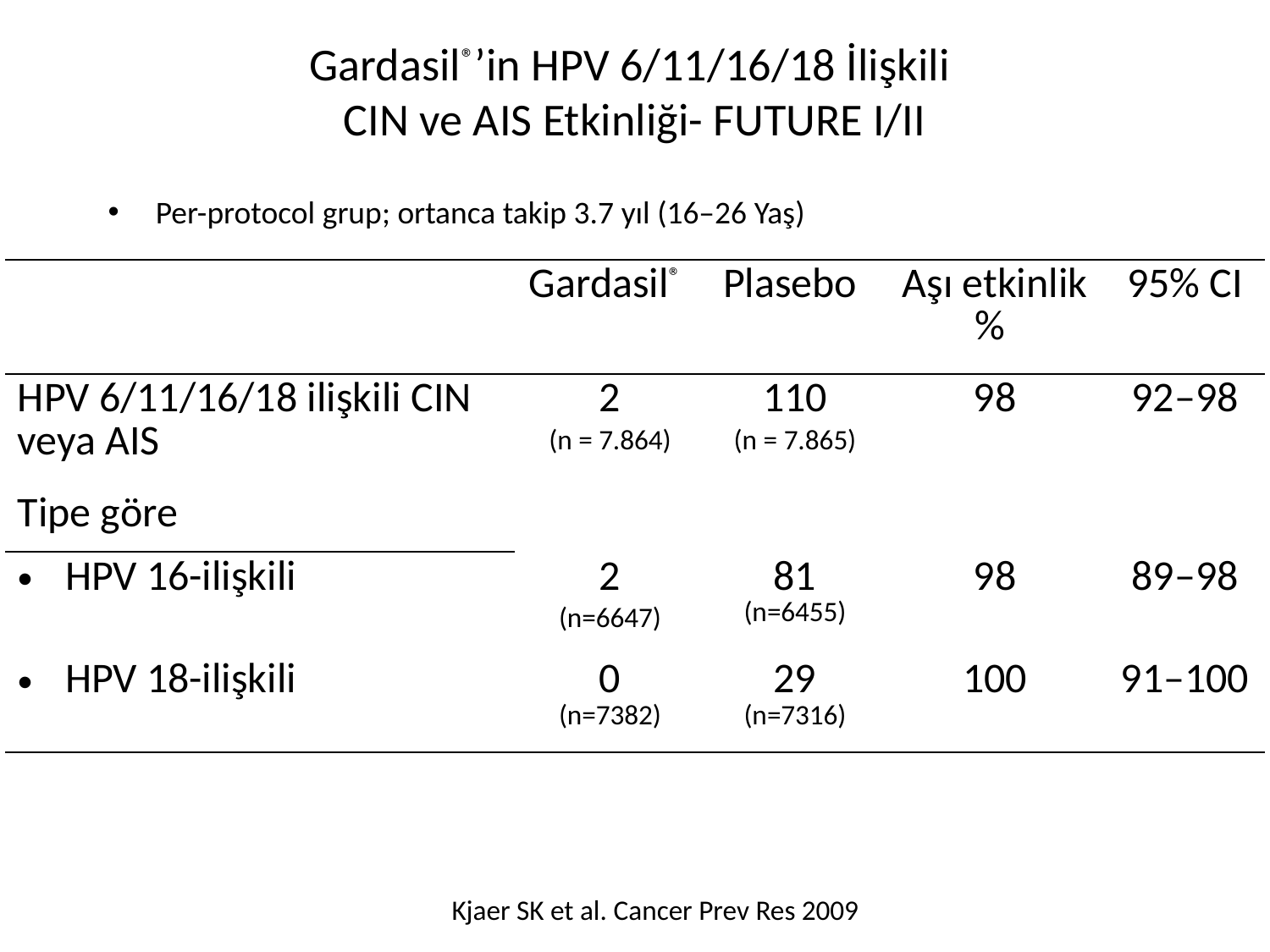

# Gardasil®’in HPV 6/11/16/18 İlişkili CIN ve AIS Etkinliği- FUTURE I/II
Per-protocol grup; ortanca takip 3.7 yıl (16–26 Yaş)

|  | Gardasil® | Plasebo | Aşı etkinlik % | 95% CI |
| --- | --- | --- | --- | --- |
| HPV 6/11/16/18 ilişkili CIN veya AIS | 2 (n = 7.864) | 110 (n = 7.865) | 98 | 92–98 |
| Tipe göre |  |  |  |  |
| HPV 16-ilişkili | 2 (n=6647) | 81 (n=6455) | 98 | 89–98 |
| HPV 18-ilişkili | 0 (n=7382) | 29 (n=7316) | 100 | 91–100 |
Kjaer SK et al. Cancer Prev Res 2009